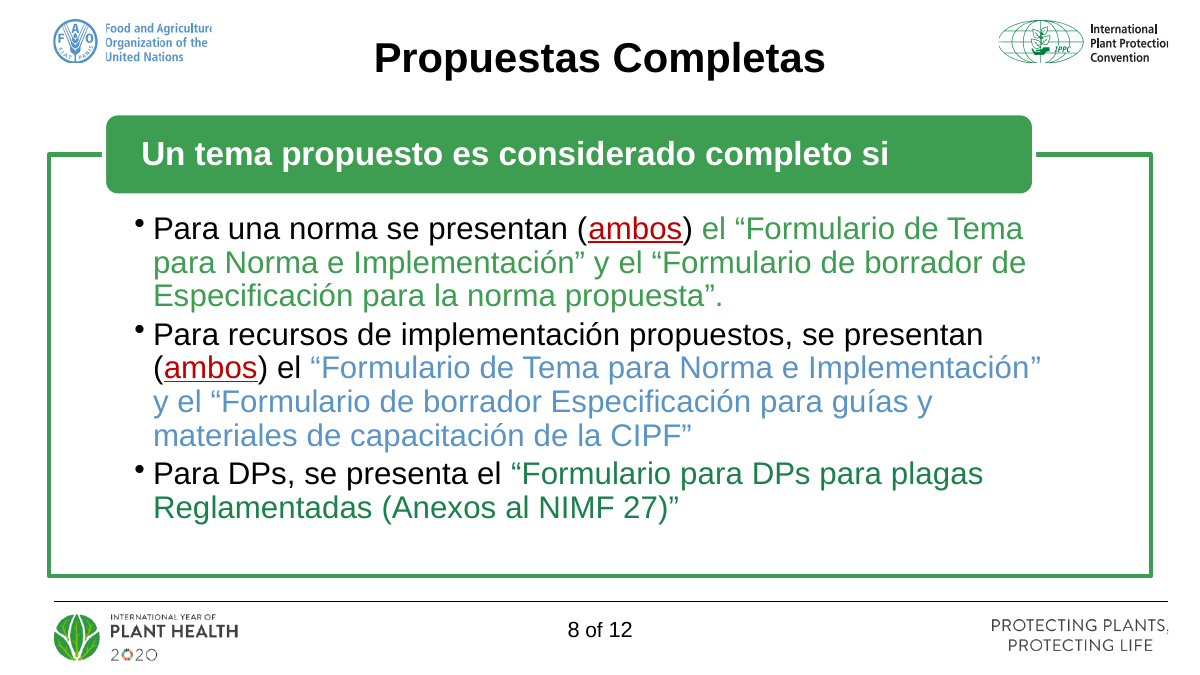

# Propuestas Completas
Para una norma se presentan (ambos) el “Formulario de Tema para Norma e Implementación” y el “Formulario de borrador de Especificación para la norma propuesta”.
Para recursos de implementación propuestos, se presentan (ambos) el “Formulario de Tema para Norma e Implementación” y el “Formulario de borrador Especificación para guías y materiales de capacitación de la CIPF”
Para DPs, se presenta el “Formulario para DPs para plagas Reglamentadas (Anexos al NIMF 27)”
Un tema propuesto es considerado completo si
8 of 12